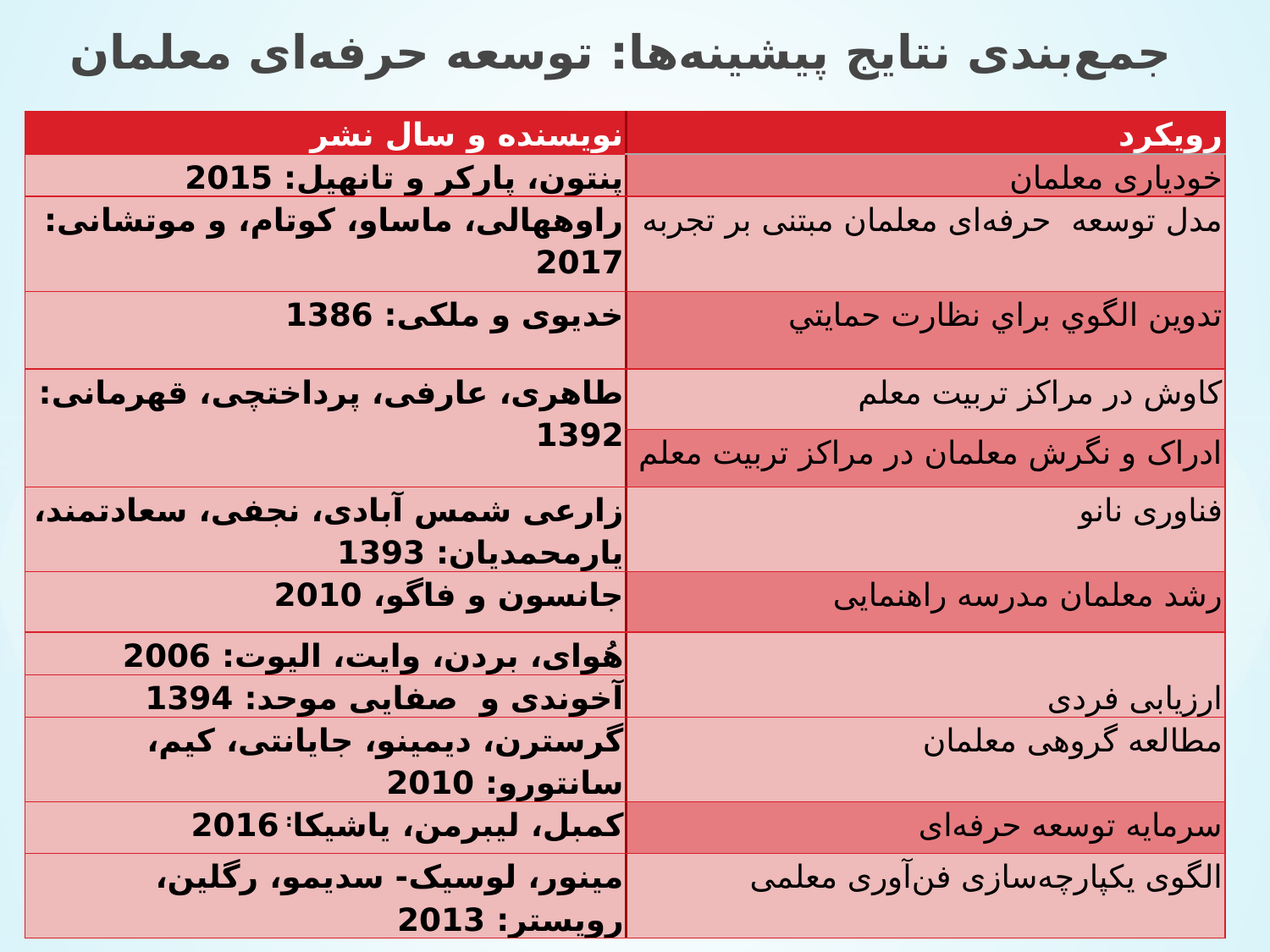

جمع‌بندی نتایج پیشینه‌ها‌: توسعه حرفه‌ای معلمان

| نویسنده و سال نشر | رویکرد |
| --- | --- |
| پنتون، پارکر و تانهیل: 2015 | خودیاری معلمان |
| راوههالی، ماساو، کوتام، و موتشانی: 2017 | مدل توسعه حرفه‌ای معلمان مبتنی بر تجربه |
| خدیوی و ملکی: 1386 | تدوين الگوي براي نظارت حمايتي |
| طاهری، عارفی، پرداختچی، قهرمانی: 1392 | کاوش در مراکز تربیت معلم |
|  | ادراک و نگرش معلمان در مراکز تربیت معلم |
| زارعی شمس آبادی، نجفی، سعادتمند، یارمحمدیان: 1393 | فناوری نانو |
| جانسون و فاگو، 2010 | رشد معلمان مدرسه راهنمایی |
| هُوای، بردن، وایت، الیوت: 2006 | ارزیابی فردی |
| آخوندی و صفایی موحد: 1394 |  |
| گرسترن، دیمینو، جایانتی، کیم، سانتورو: 2010 | مطالعه گروهی معلمان |
| کمبل، لیبرمن، یاشیکا: 2016 | سرمایه توسعه حرفه‌ای |
| مینور، لوسیک- سدیمو، رگلین، رویستر: 2013 | الگوی یکپارچه‌سازی فن‌آوری معلمی |